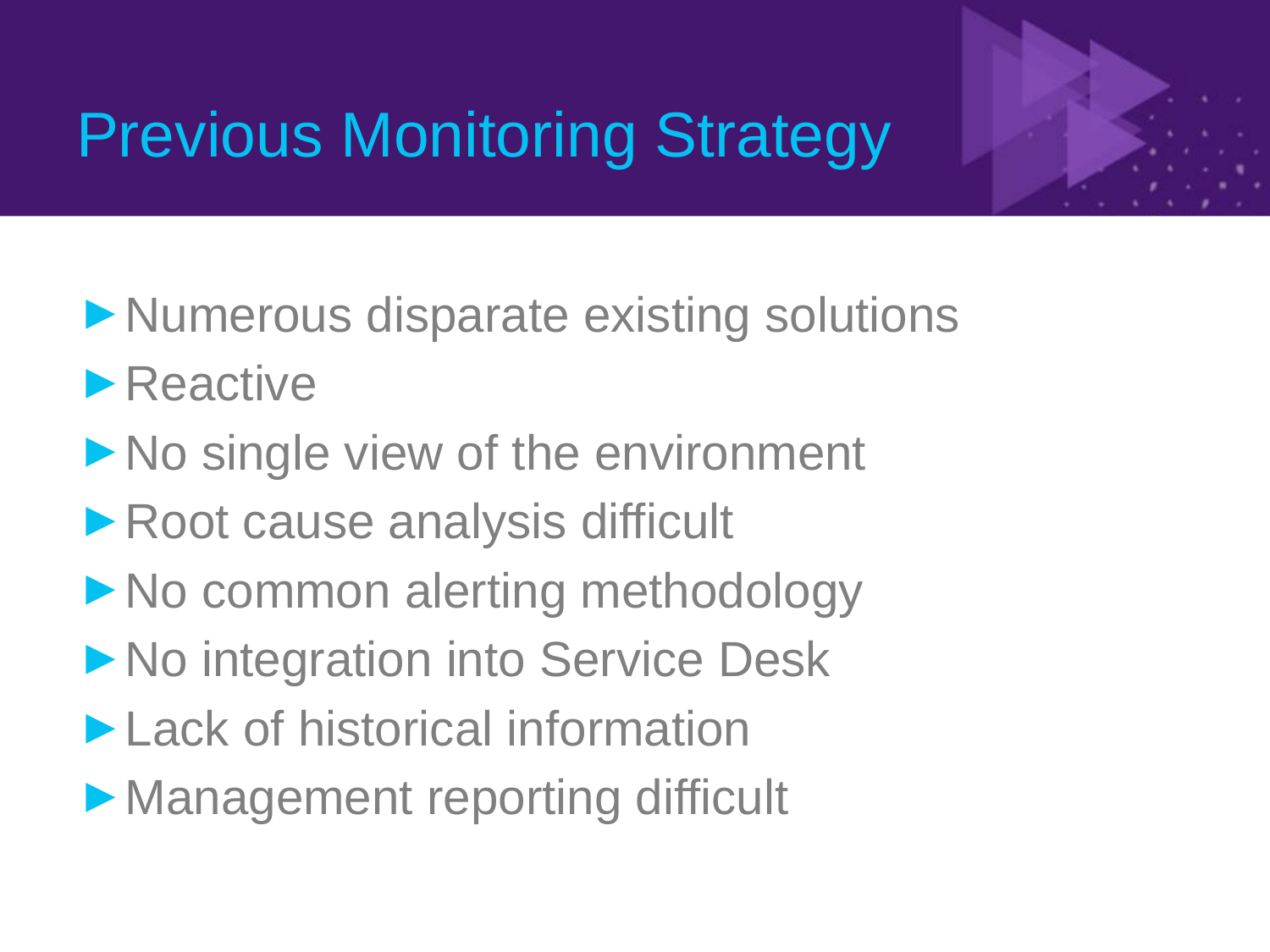

# Previous Monitoring Strategy
Numerous disparate existing solutions
Reactive
No single view of the environment
Root cause analysis difficult
No common alerting methodology
No integration into Service Desk
Lack of historical information
Management reporting difficult